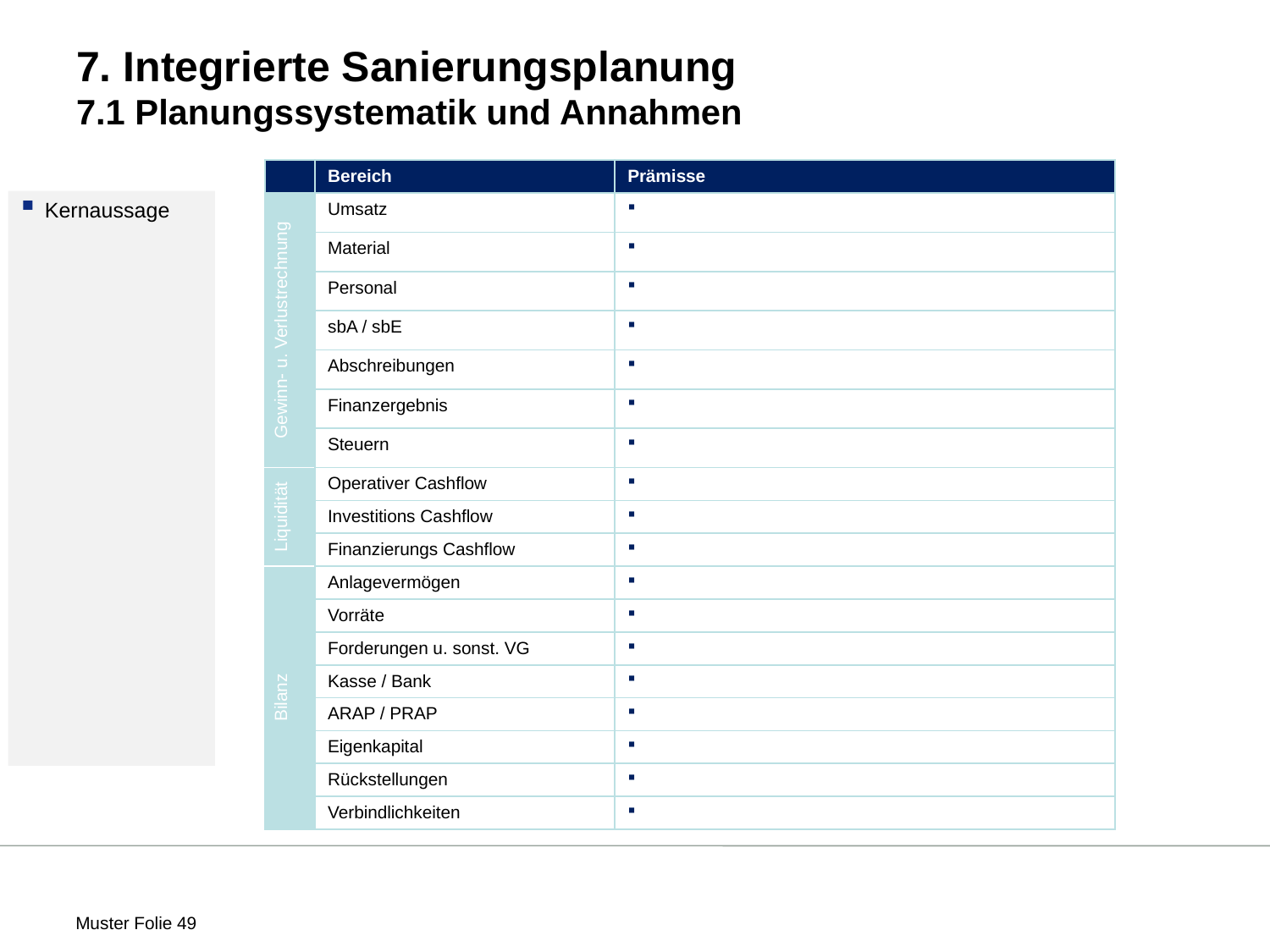

# 7. Integrierte Sanierungsplanung 7.1 Planungssystematik und Annahmen
|  | Bereich | Prämisse |
| --- | --- | --- |
| Gewinn- u. Verlustrechnung | Umsatz |  |
|  | Material |  |
|  | Personal |  |
|  | sbA / sbE |  |
|  | Abschreibungen |  |
|  | Finanzergebnis |  |
|  | Steuern |  |
| Liquidität | Operativer Cashflow |  |
|  | Investitions Cashflow |  |
|  | Finanzierungs Cashflow |  |
| Bilanz | Anlagevermögen |  |
|  | Vorräte |  |
|  | Forderungen u. sonst. VG |  |
|  | Kasse / Bank |  |
|  | ARAP / PRAP |  |
|  | Eigenkapital |  |
|  | Rückstellungen |  |
|  | Verbindlichkeiten |  |
Kernaussage
 Muster Folie 49